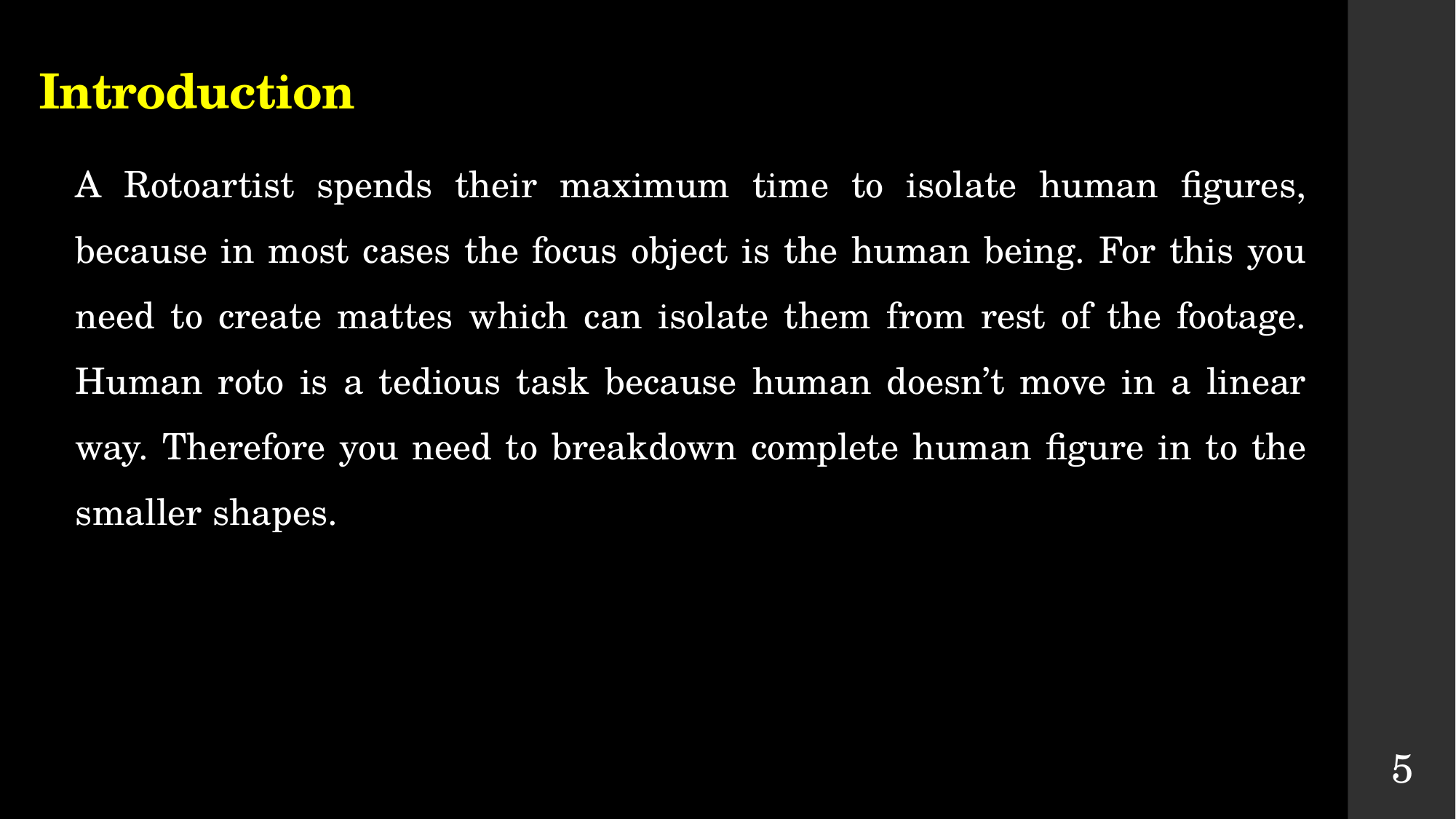

# Introduction
A Rotoartist spends their maximum time to isolate human figures, because in most cases the focus object is the human being. For this you need to create mattes which can isolate them from rest of the footage. Human roto is a tedious task because human doesn’t move in a linear way. Therefore you need to breakdown complete human figure in to the smaller shapes.

5